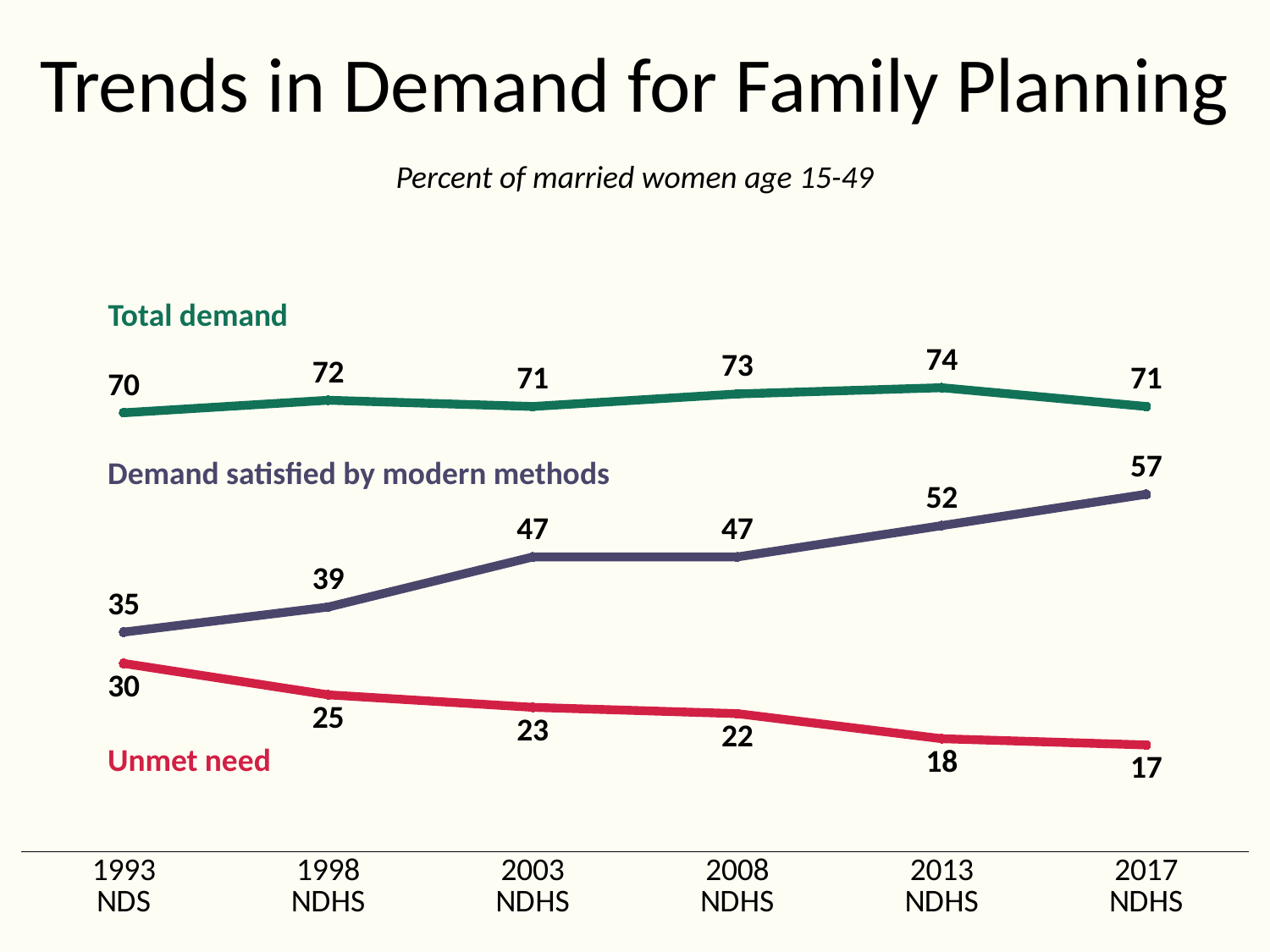

# Trends in Demand for Family Planning
Percent of married women age 15-49

### Chart

| Category | Total demand | Demand satisfied by modern methods | Unmet need |
|---|---|---|---|
| 1993
NDS | 70.0 | 35.0 | 30.0 |
| 1998
NDHS | 72.0 | 39.0 | 25.0 |
| 2003
NDHS | 71.0 | 47.0 | 23.0 |
| 2008
NDHS | 73.0 | 47.0 | 22.0 |
| 2013
NDHS | 74.0 | 52.0 | 18.0 |
| 2017
NDHS | 71.0 | 57.0 | 17.0 |
Total demand
Demand satisfied by modern methods
Unmet need